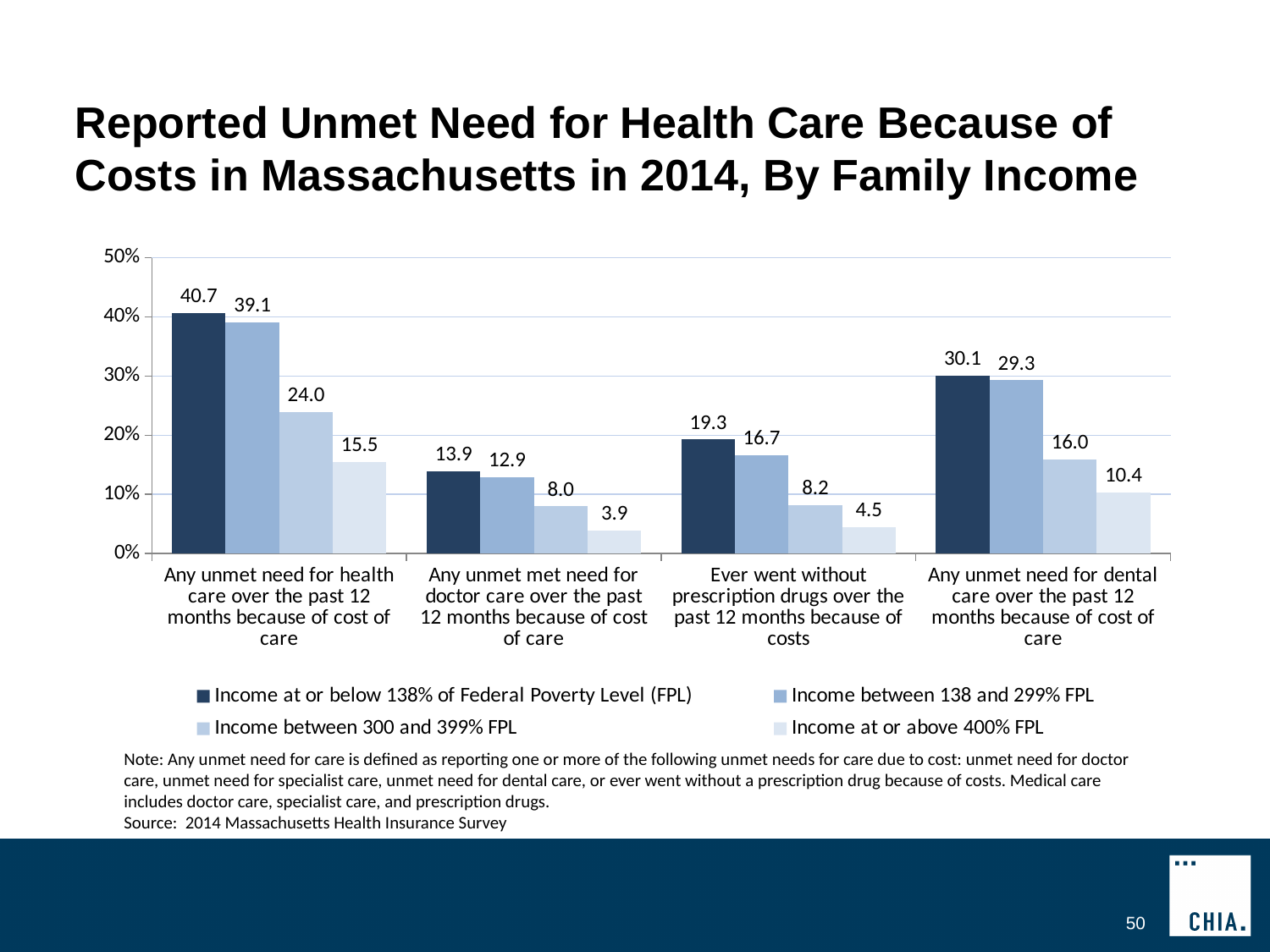

# Reported Unmet Need for Health Care Because of Costs in Massachusetts in 2014, By Family Income

### Chart

| Category | Income at or below 138% of Federal Poverty Level (FPL) | Income between 138 and 299% FPL | Income between 300 and 399% FPL | Income at or above 400% FPL |
|---|---|---|---|---|
| Any unmet need for health care over the past 12 months because of cost of care | 40.688019299891266 | 39.07578515729875 | 23.96008858762943 | 15.489272275828325 |
| Any unmet met need for doctor care over the past 12 months because of cost of care | 13.901896929075209 | 12.887724934587219 | 8.023778014134418 | 3.909591745406342 |
| Ever went without prescription drugs over the past 12 months because of costs | 19.306802373642395 | 16.6553723848501 | 8.170128662402943 | 4.484034954843542 |
| Any unmet need for dental care over the past 12 months because of cost of care | 30.084750305746915 | 29.27942132937839 | 15.954150871696754 | 10.371493409474043 |
Note: Any unmet need for care is defined as reporting one or more of the following unmet needs for care due to cost: unmet need for doctor care, unmet need for specialist care, unmet need for dental care, or ever went without a prescription drug because of costs. Medical care includes doctor care, specialist care, and prescription drugs.
Source:  2014 Massachusetts Health Insurance Survey
50